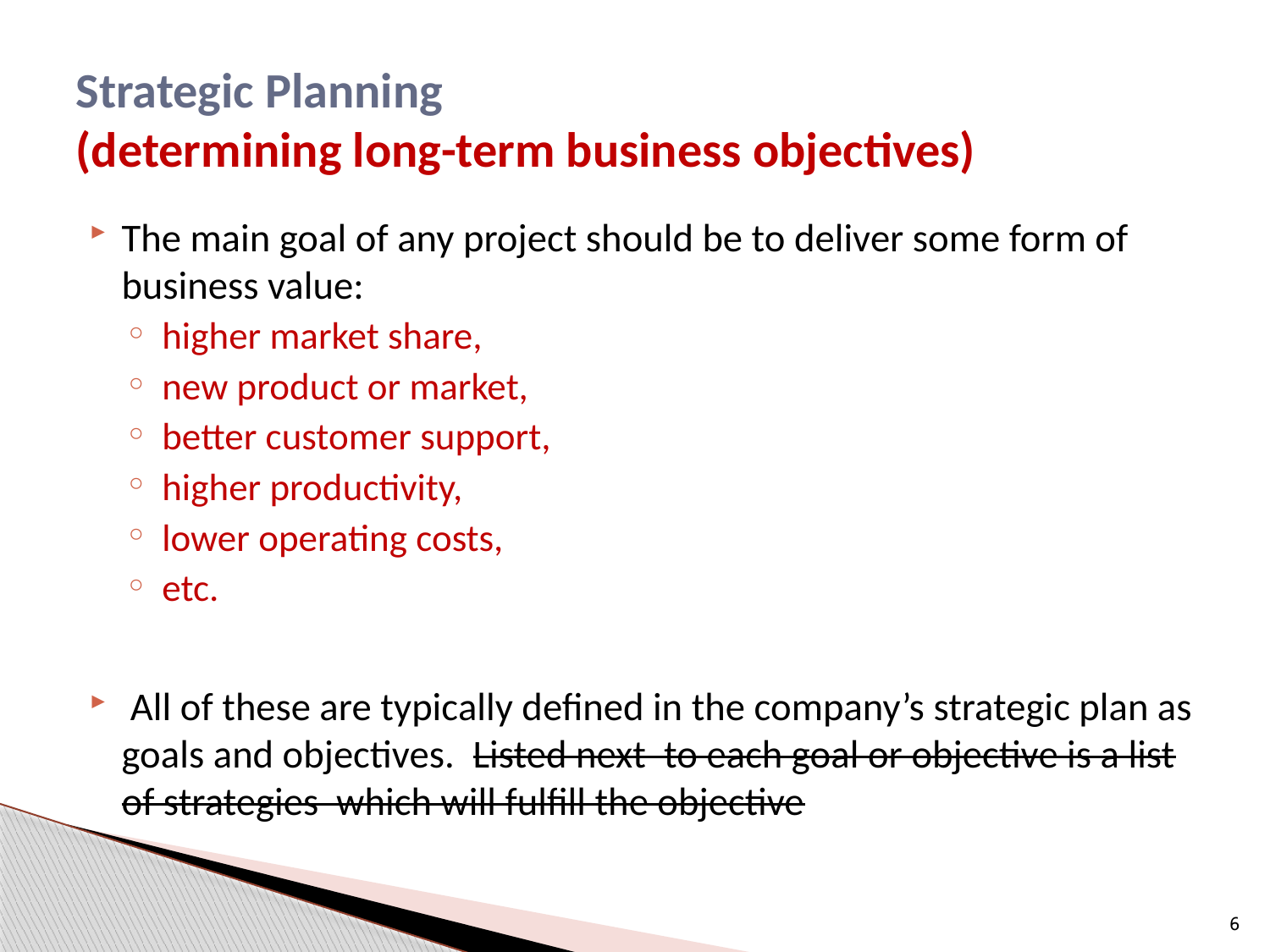

# Strategic Planning (determining long-term business objectives)
The main goal of any project should be to deliver some form of business value:
 higher market share,
 new product or market,
 better customer support,
 higher productivity,
 lower operating costs,
 etc.

 All of these are typically defined in the company’s strategic plan as goals and objectives.  Listed next  to each goal or objective is a list of strategies  which will fulfill the objective

6